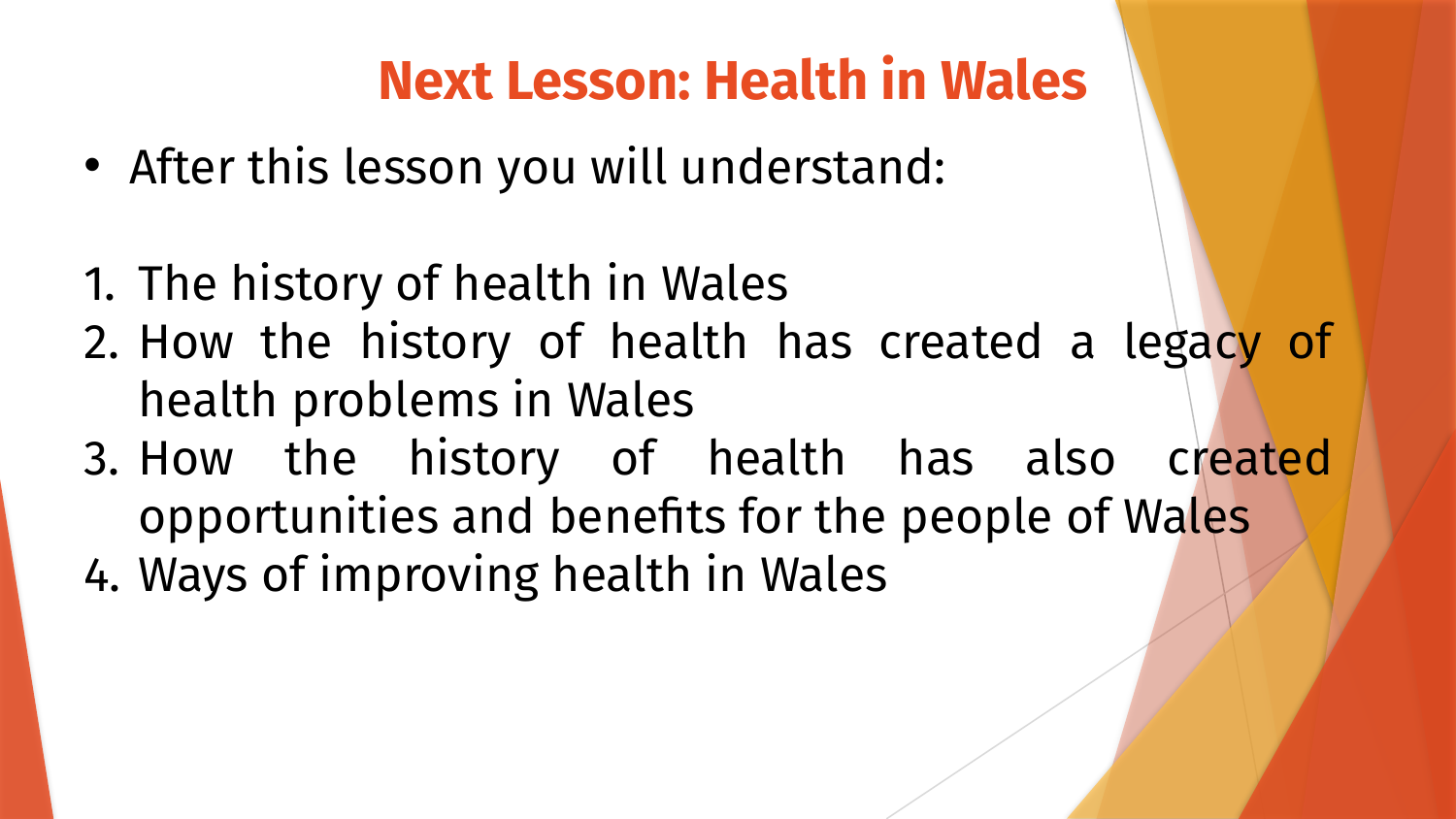

Next Lesson: Health in Wales
After this lesson you will understand:

The history of health in Wales
How the history of health has created a legacy of health problems in Wales
How the history of health has also created opportunities and benefits for the people of Wales
Ways of improving health in Wales